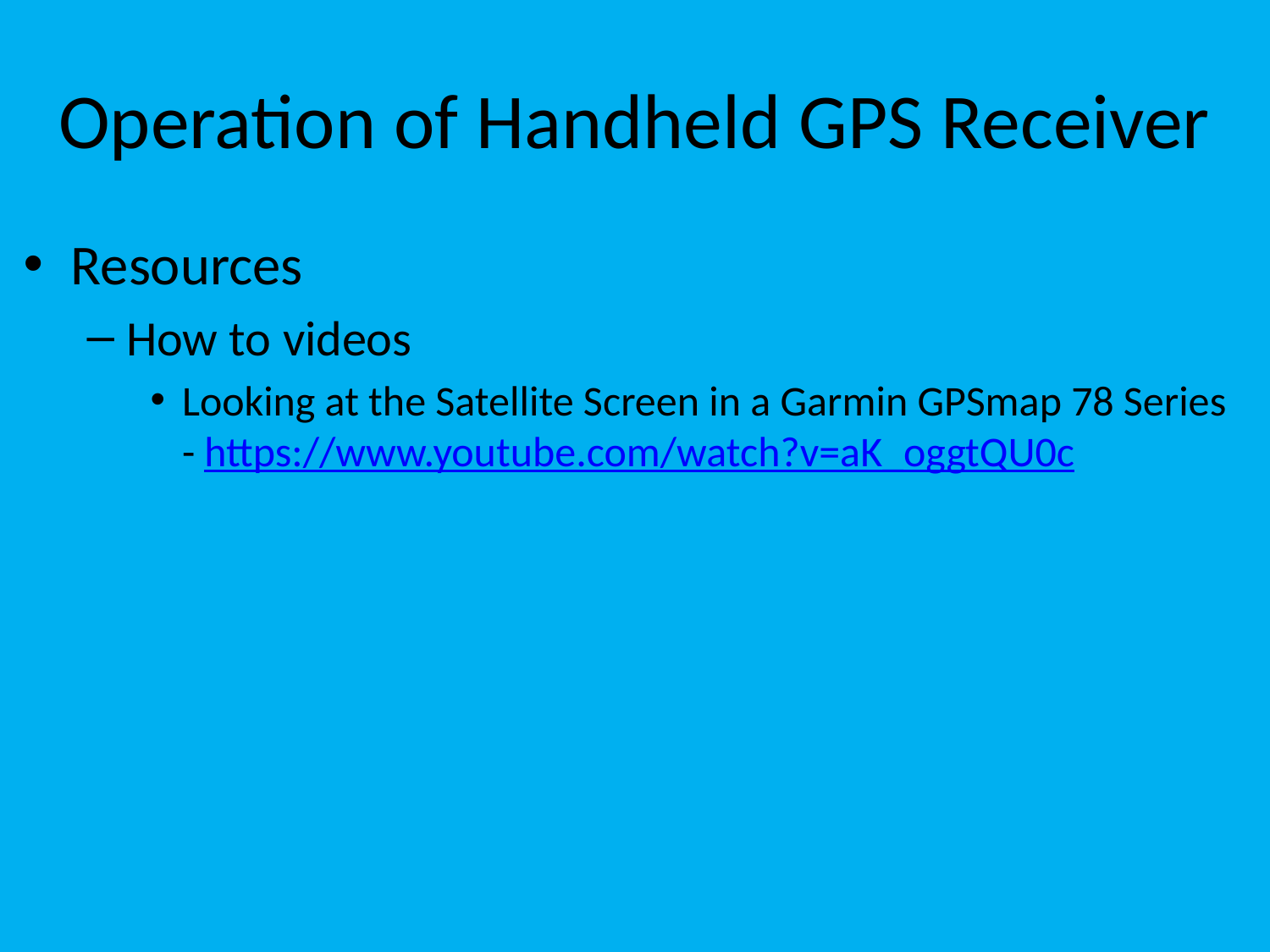

# Operation of Handheld GPS Receiver
Resources
How to videos
Looking at the Satellite Screen in a Garmin GPSmap 78 Series - https://www.youtube.com/watch?v=aK_oggtQU0c